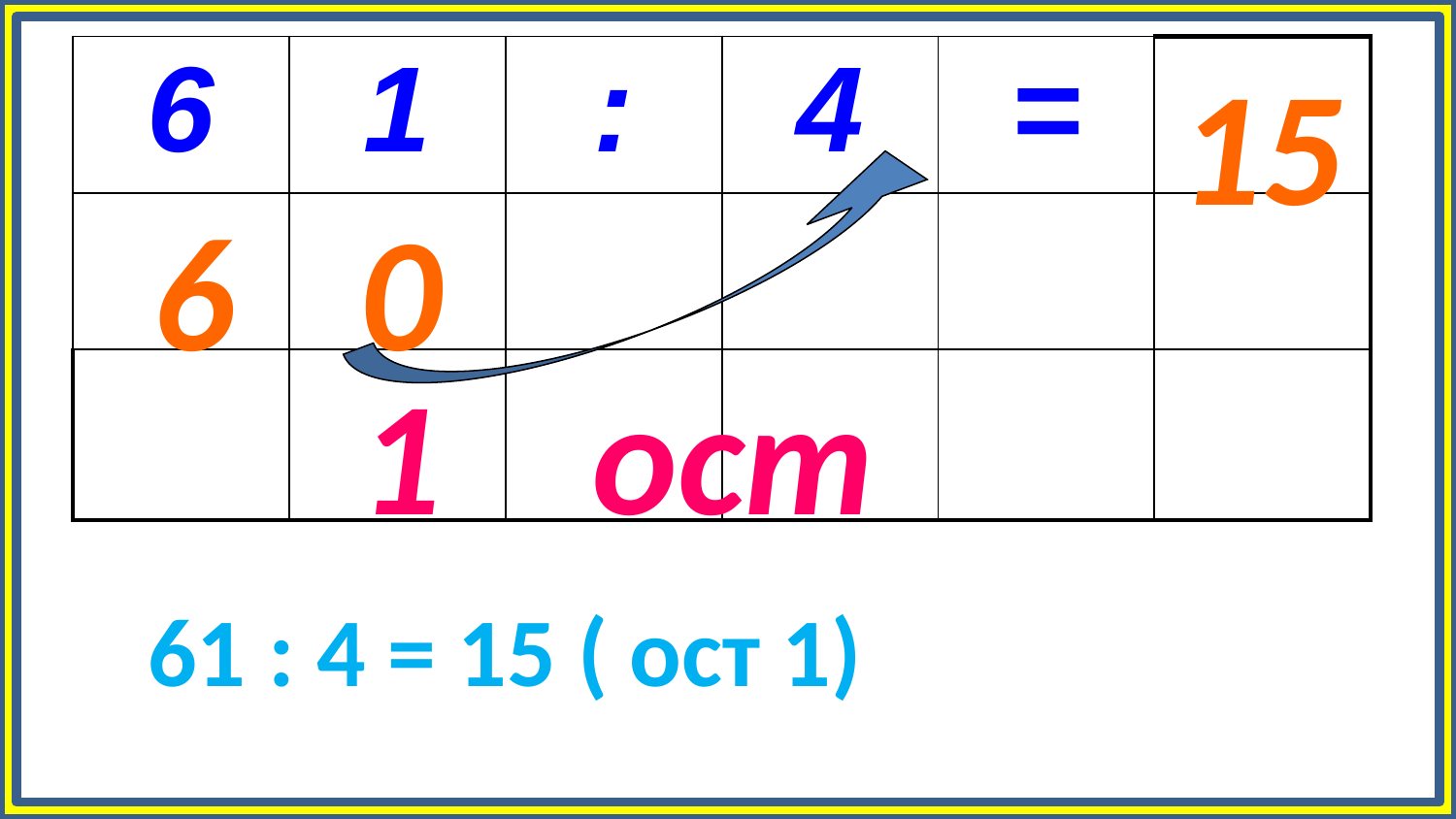

| 6 | 1 | : | 4 | = |  |
| --- | --- | --- | --- | --- | --- |
|  |  |  |  |  |  |
|  |  |  |  |  |  |
15
6
0

1
ост
61 : 4 = 15 ( ост 1)